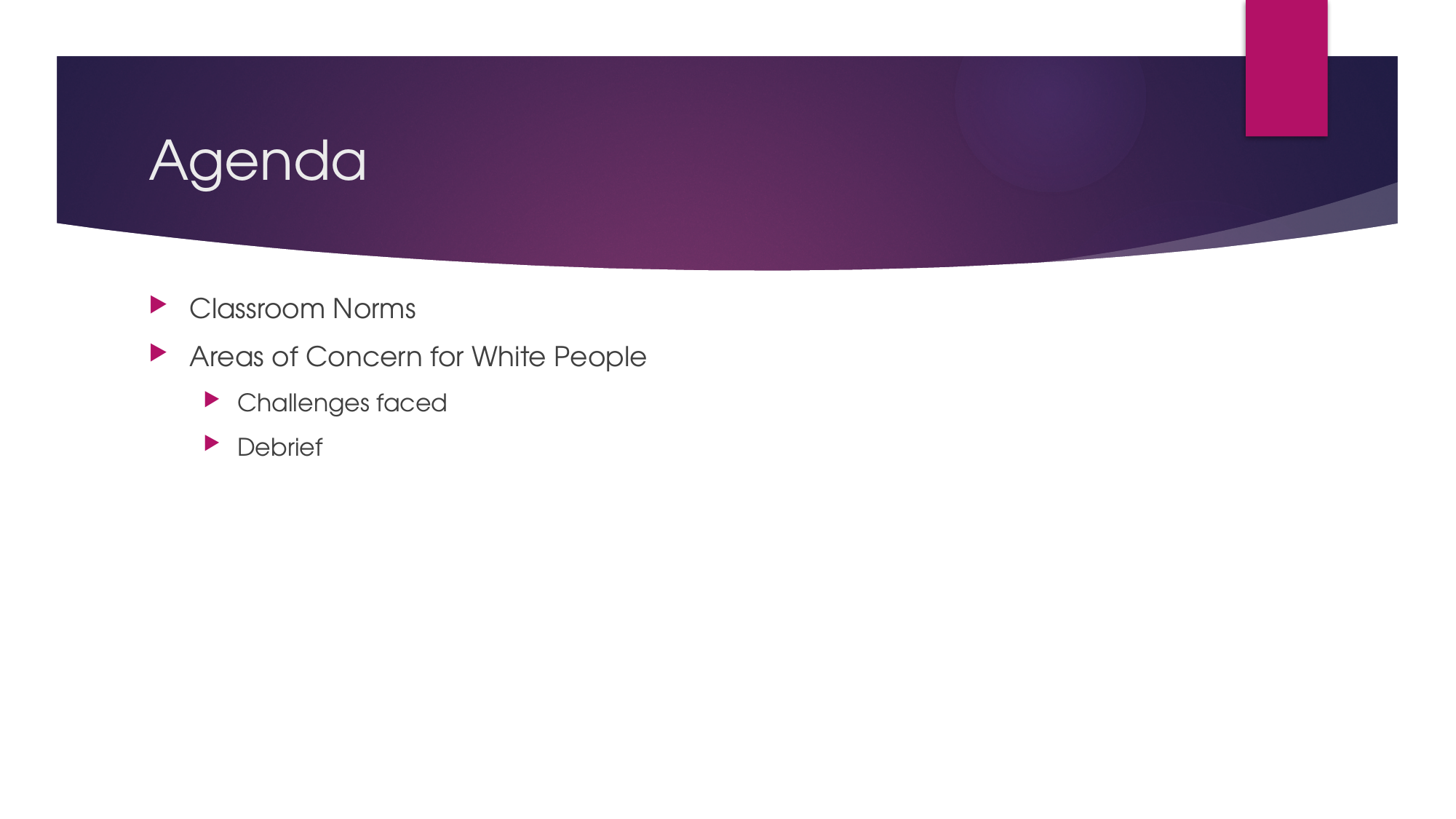

# Agenda
Classroom Norms
Areas of Concern for White People
Challenges faced
Debrief